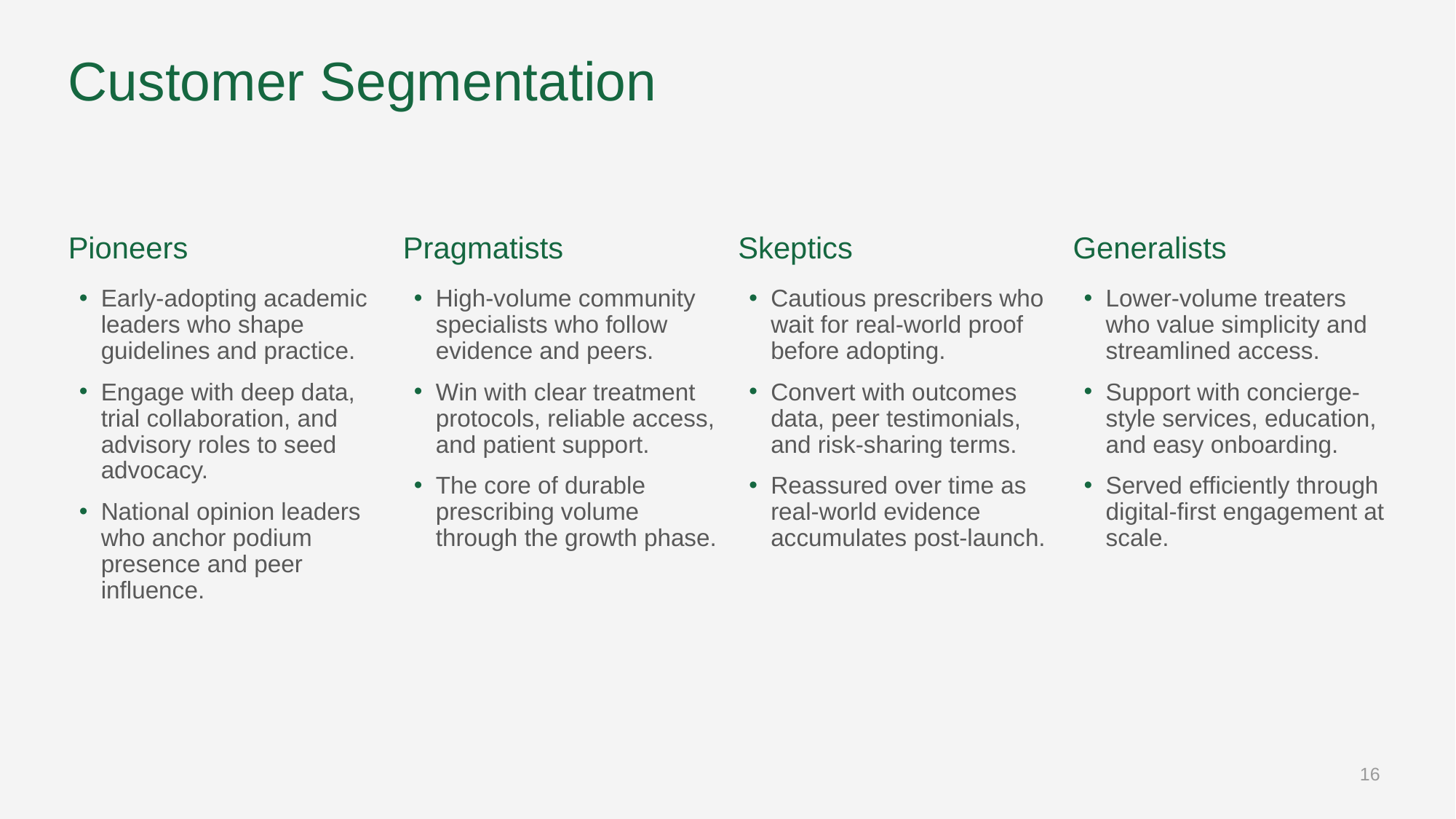

# Customer Segmentation
Pioneers
Pragmatists
Skeptics
Generalists
Early-adopting academic leaders who shape guidelines and practice.
Engage with deep data, trial collaboration, and advisory roles to seed advocacy.
National opinion leaders who anchor podium presence and peer influence.
High-volume community specialists who follow evidence and peers.
Win with clear treatment protocols, reliable access, and patient support.
The core of durable prescribing volume through the growth phase.
Cautious prescribers who wait for real-world proof before adopting.
Convert with outcomes data, peer testimonials, and risk-sharing terms.
Reassured over time as real-world evidence accumulates post-launch.
Lower-volume treaters who value simplicity and streamlined access.
Support with concierge-style services, education, and easy onboarding.
Served efficiently through digital-first engagement at scale.
16